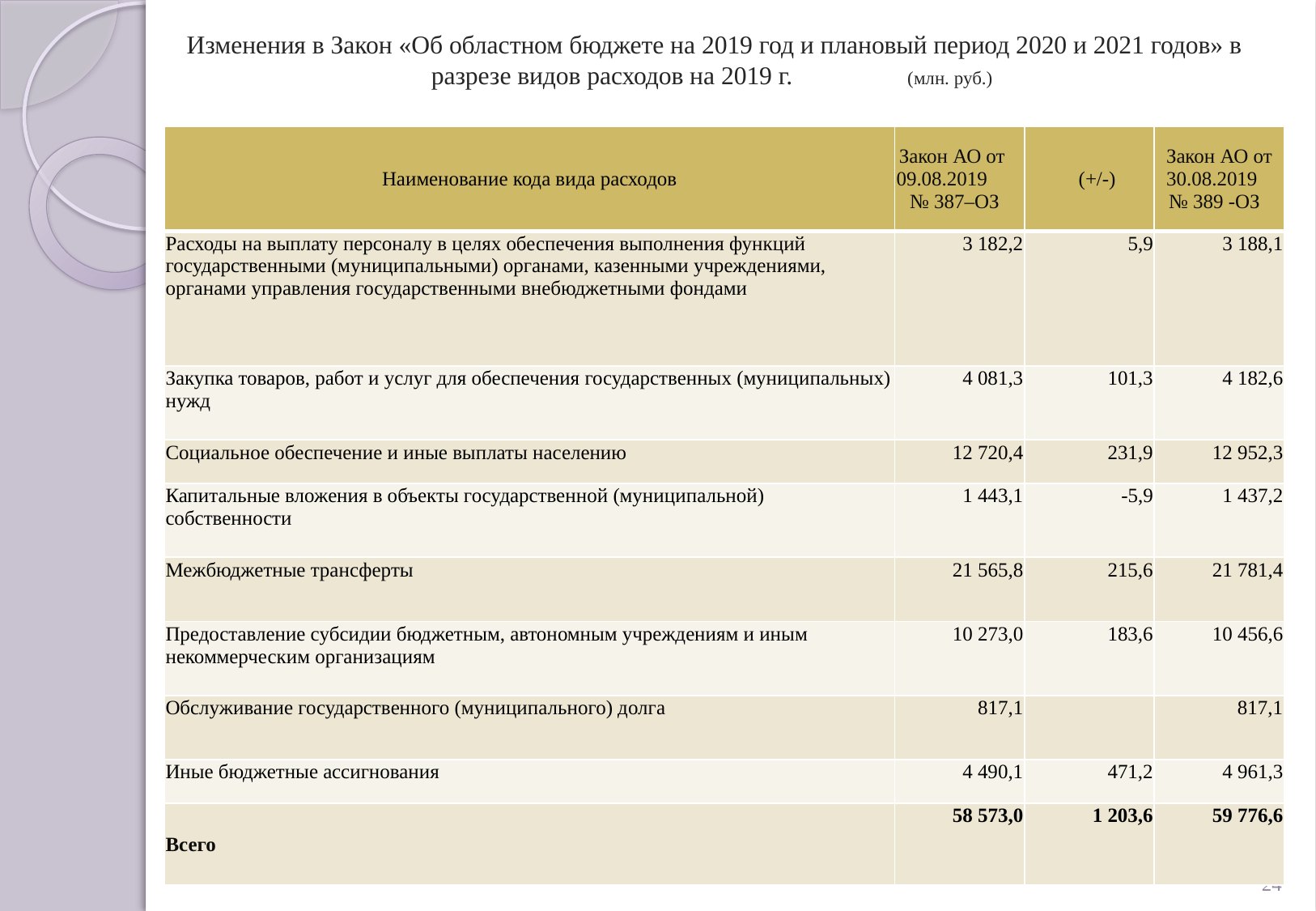

# Изменения в Закон «Об областном бюджете на 2019 год и плановый период 2020 и 2021 годов» в разрезе видов расходов на 2019 г.                  (млн. руб.)
| Наименование кода вида расходов | Закон АО от 09.08.2019 № 387–ОЗ | (+/-) | Закон АО от 30.08.2019 № 389 -ОЗ |
| --- | --- | --- | --- |
| Расходы на выплату персоналу в целях обеспечения выполнения функций государственными (муниципальными) органами, казенными учреждениями, органами управления государственными внебюджетными фондами | 3 182,2 | 5,9 | 3 188,1 |
| Закупка товаров, работ и услуг для обеспечения государственных (муниципальных) нужд | 4 081,3 | 101,3 | 4 182,6 |
| Социальное обеспечение и иные выплаты населению | 12 720,4 | 231,9 | 12 952,3 |
| Капитальные вложения в объекты государственной (муниципальной) собственности | 1 443,1 | -5,9 | 1 437,2 |
| Межбюджетные трансферты | 21 565,8 | 215,6 | 21 781,4 |
| Предоставление субсидии бюджетным, автономным учреждениям и иным некоммерческим организациям | 10 273,0 | 183,6 | 10 456,6 |
| Обслуживание государственного (муниципального) долга | 817,1 |  | 817,1 |
| Иные бюджетные ассигнования | 4 490,1 | 471,2 | 4 961,3 |
| Всего | 58 573,0 | 1 203,6 | 59 776,6 |
24